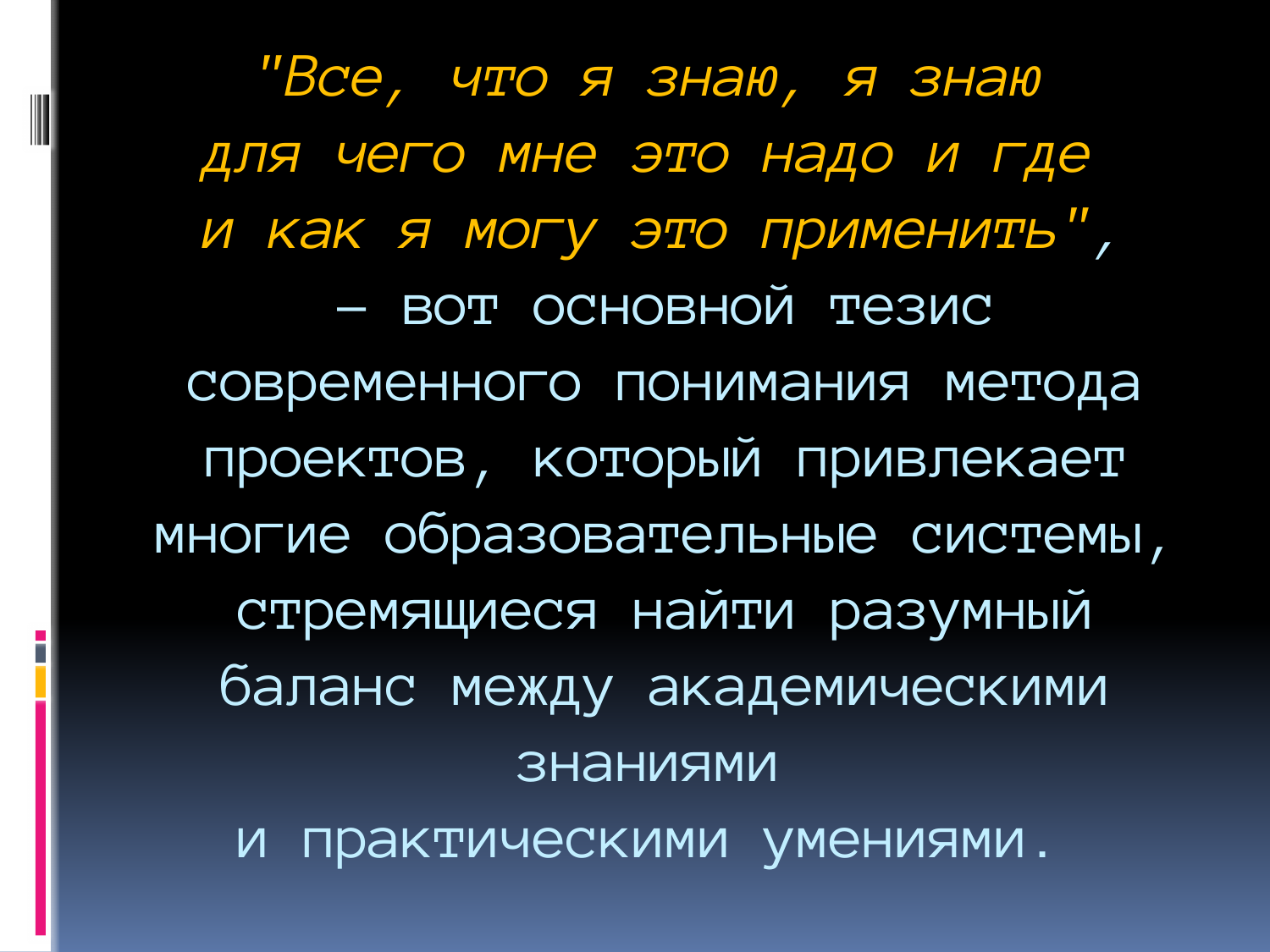

# "Все, что я знаю, я знаю для чего мне это надо и где и как я могу это применить", - вот основной тезис современного понимания метода проектов, который привлекает многие образовательные системы, стремящиеся найти разумный баланс между академическими знаниями и практическими умениями.